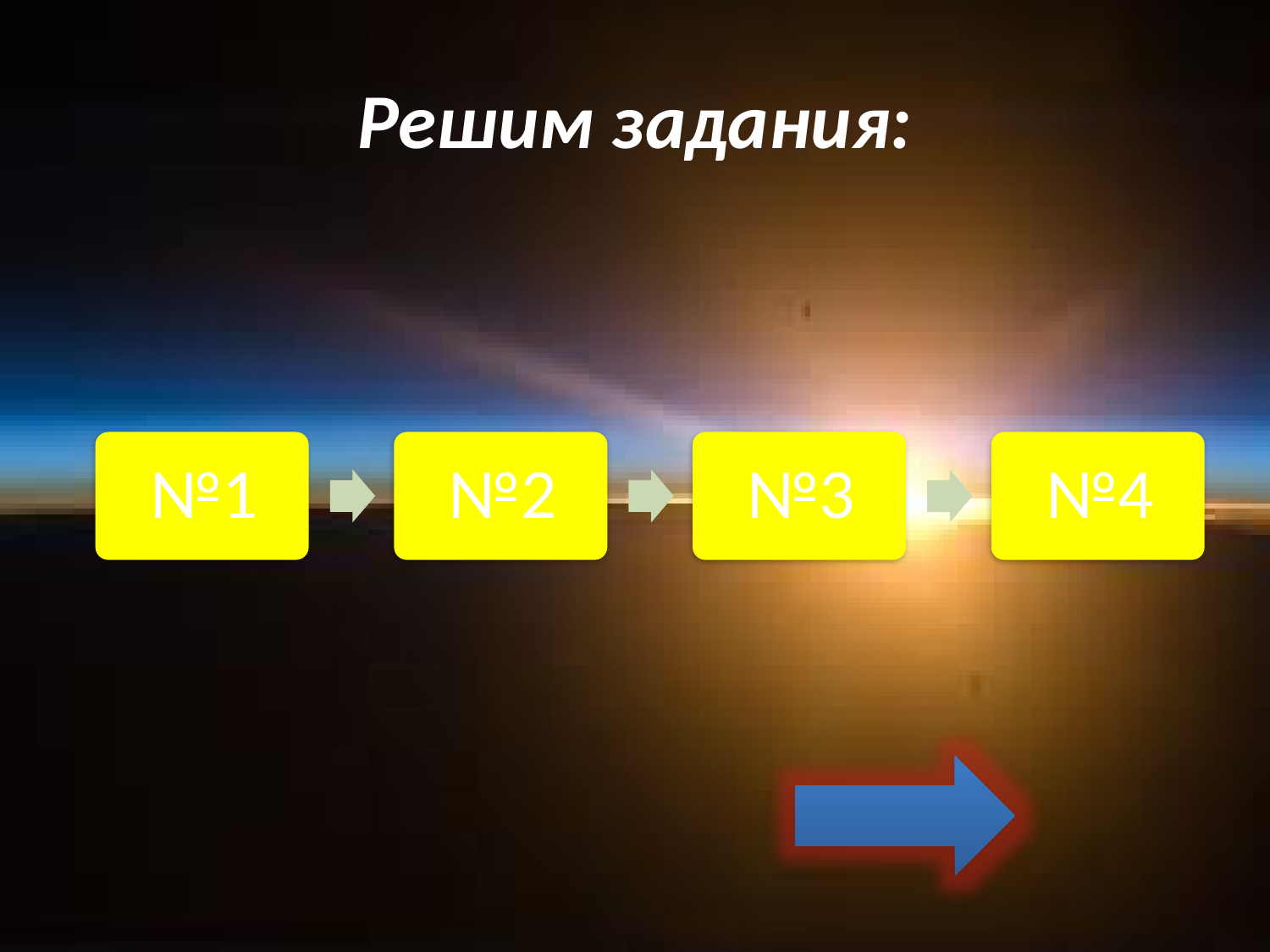

# Решим задания:
№1

№2

№3

№4